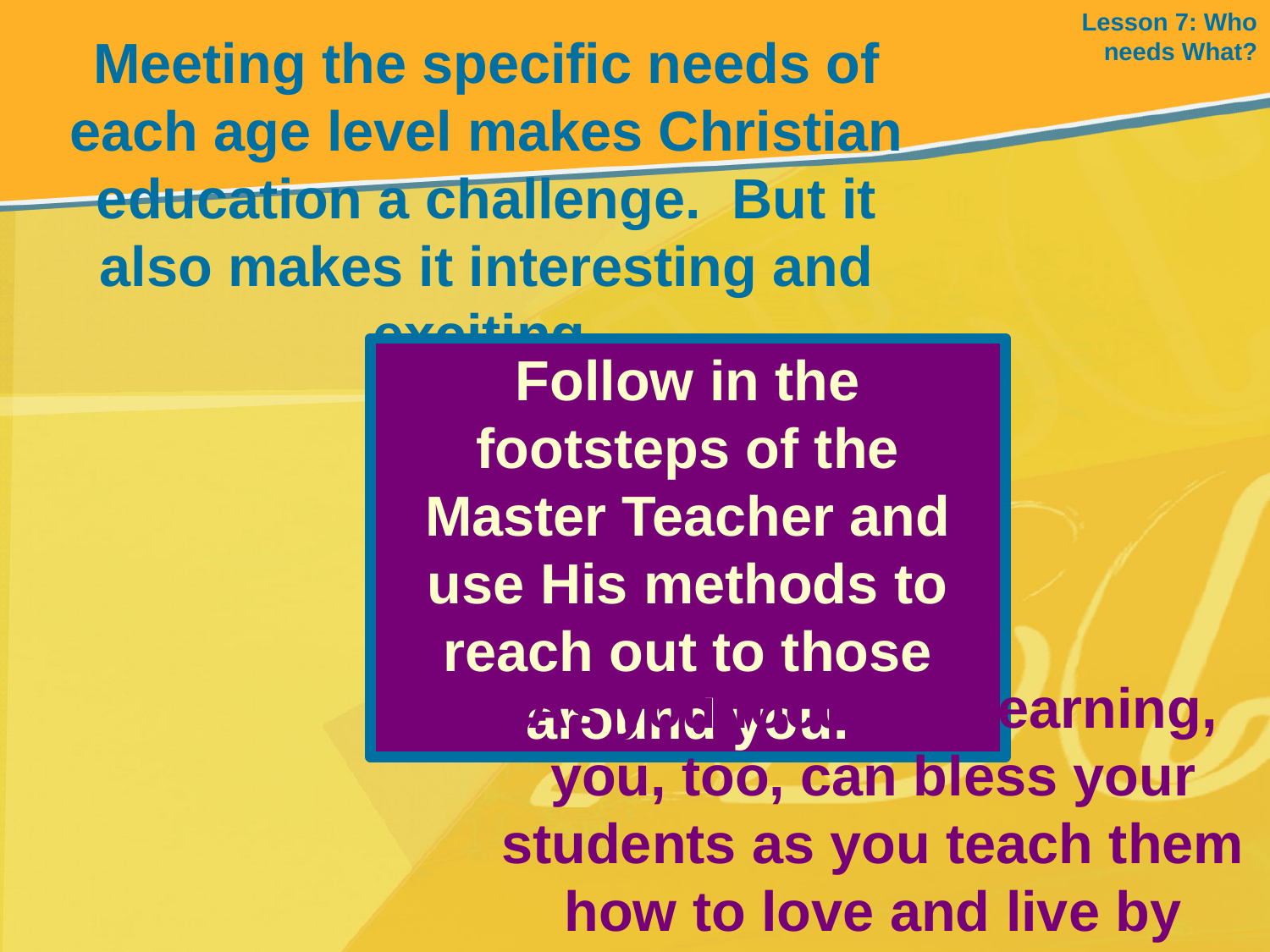

Lesson 7: Who needs What?
Meeting the specific needs of each age level makes Christian education a challenge.  But it also makes it interesting and exciting.
Follow in the footsteps of the Master Teacher and use His methods to reach out to those around you.
As you focus on learning, you, too, can bless your students as you teach them how to love and live by God’s Word.